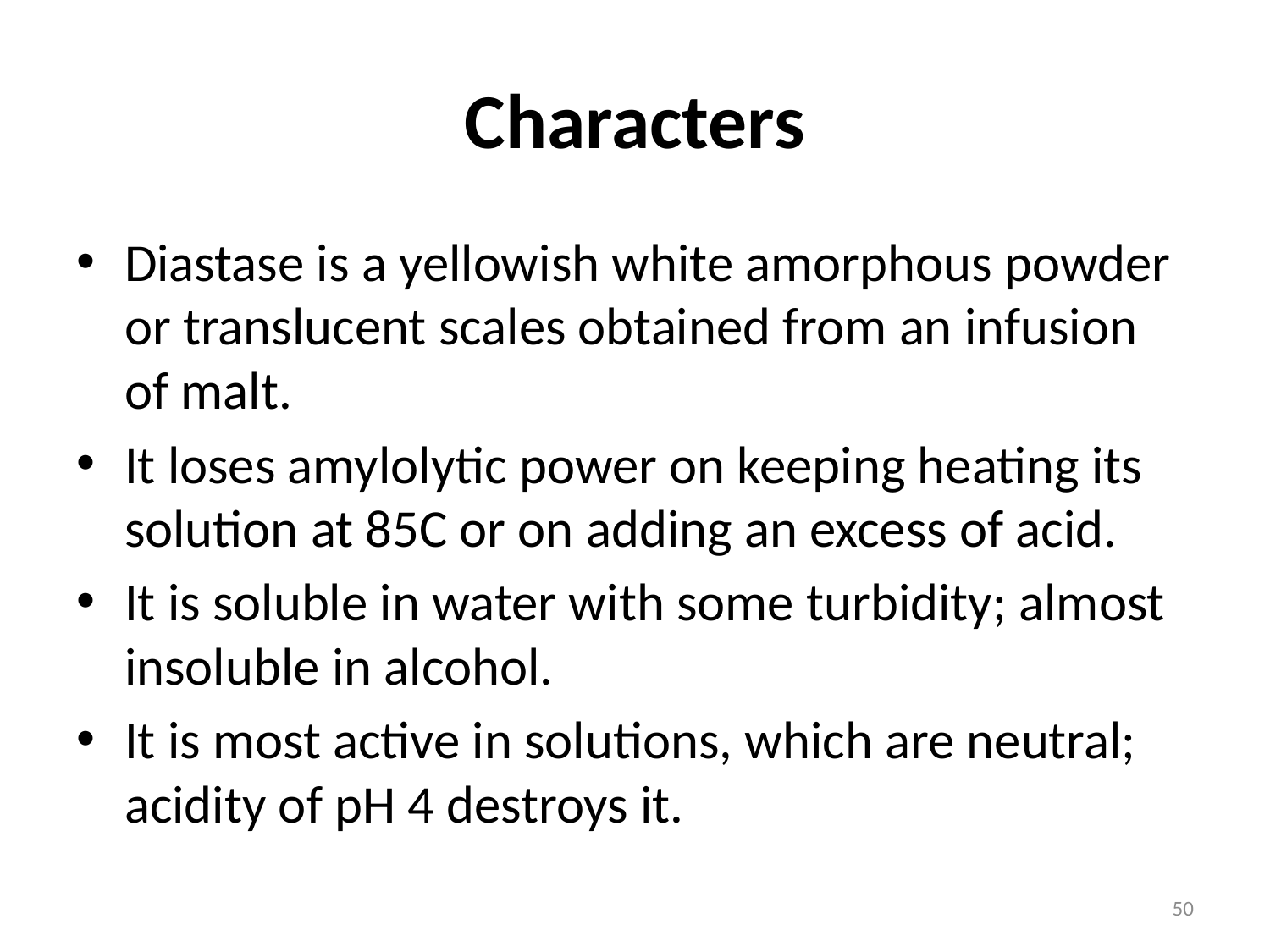

# Characters
Diastase is a yellowish white amorphous powder or translucent scales obtained from an infusion of malt.
It loses amylolytic power on keeping heating its solution at 85C or on adding an excess of acid.
It is soluble in water with some turbidity; almost insoluble in alcohol.
It is most active in solutions, which are neutral; acidity of pH 4 destroys it.

50